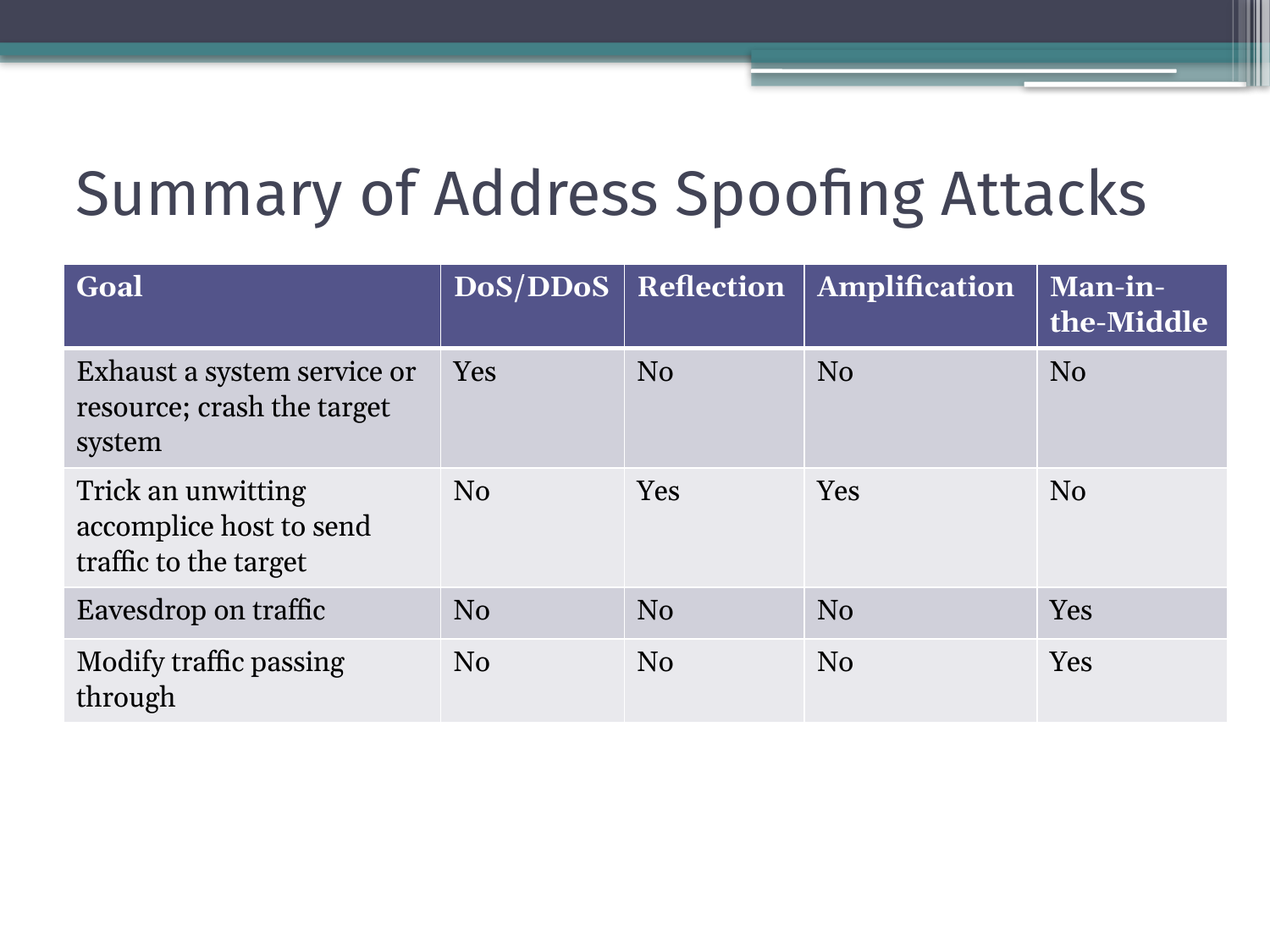

# Summary of Address Spoofing Attacks
| Goal | DoS/DDoS | Reflection | Amplification | Man-in-the-Middle |
| --- | --- | --- | --- | --- |
| Exhaust a system service or resource; crash the target system | Yes | No | No | No |
| Trick an unwitting accomplice host to send traffic to the target | No | Yes | Yes | No |
| Eavesdrop on traffic | No | No | No | Yes |
| Modify traffic passing through | No | No | No | Yes |